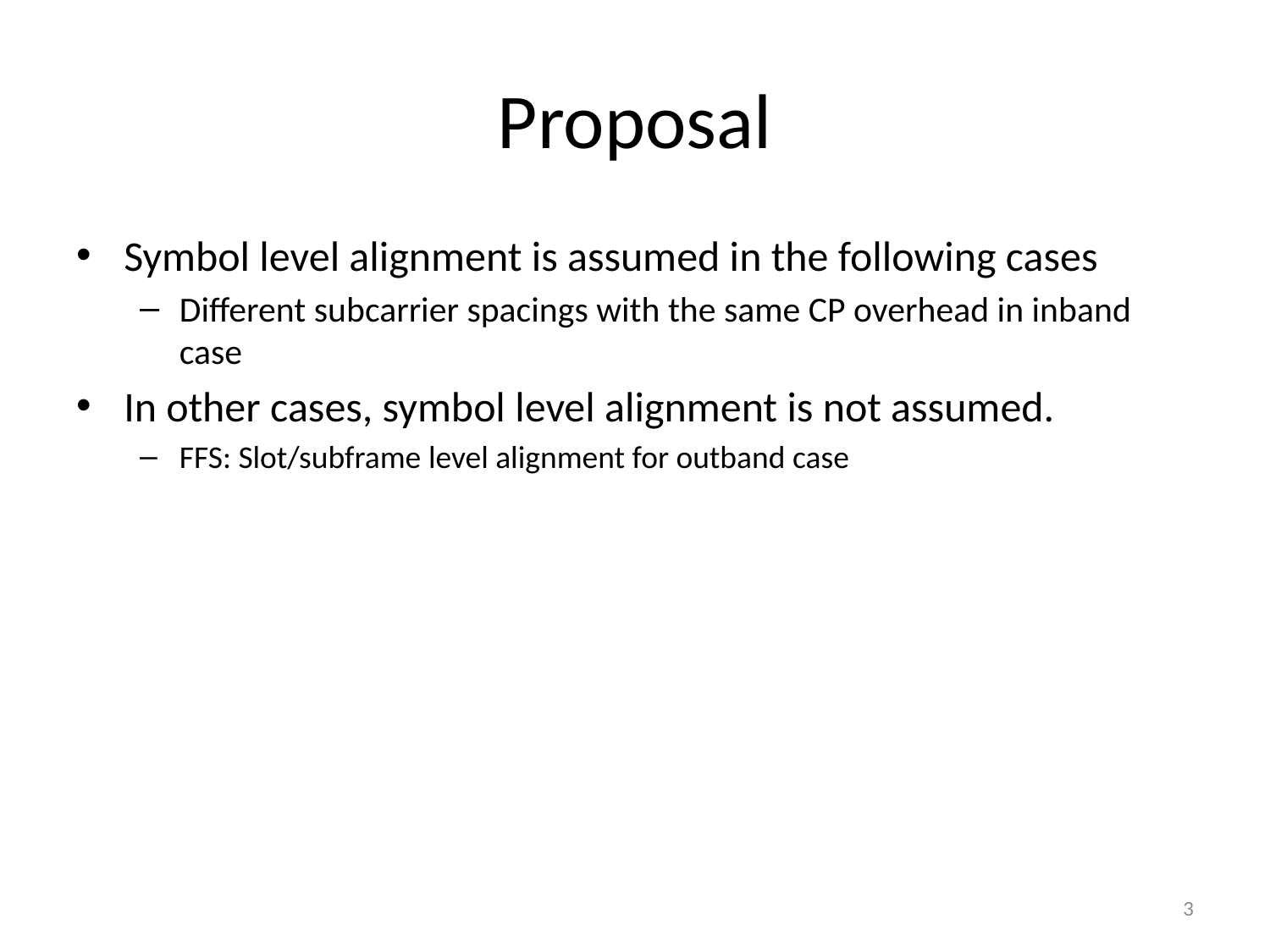

# Proposal
Symbol level alignment is assumed in the following cases
Different subcarrier spacings with the same CP overhead in inband case
In other cases, symbol level alignment is not assumed.
FFS: Slot/subframe level alignment for outband case

3